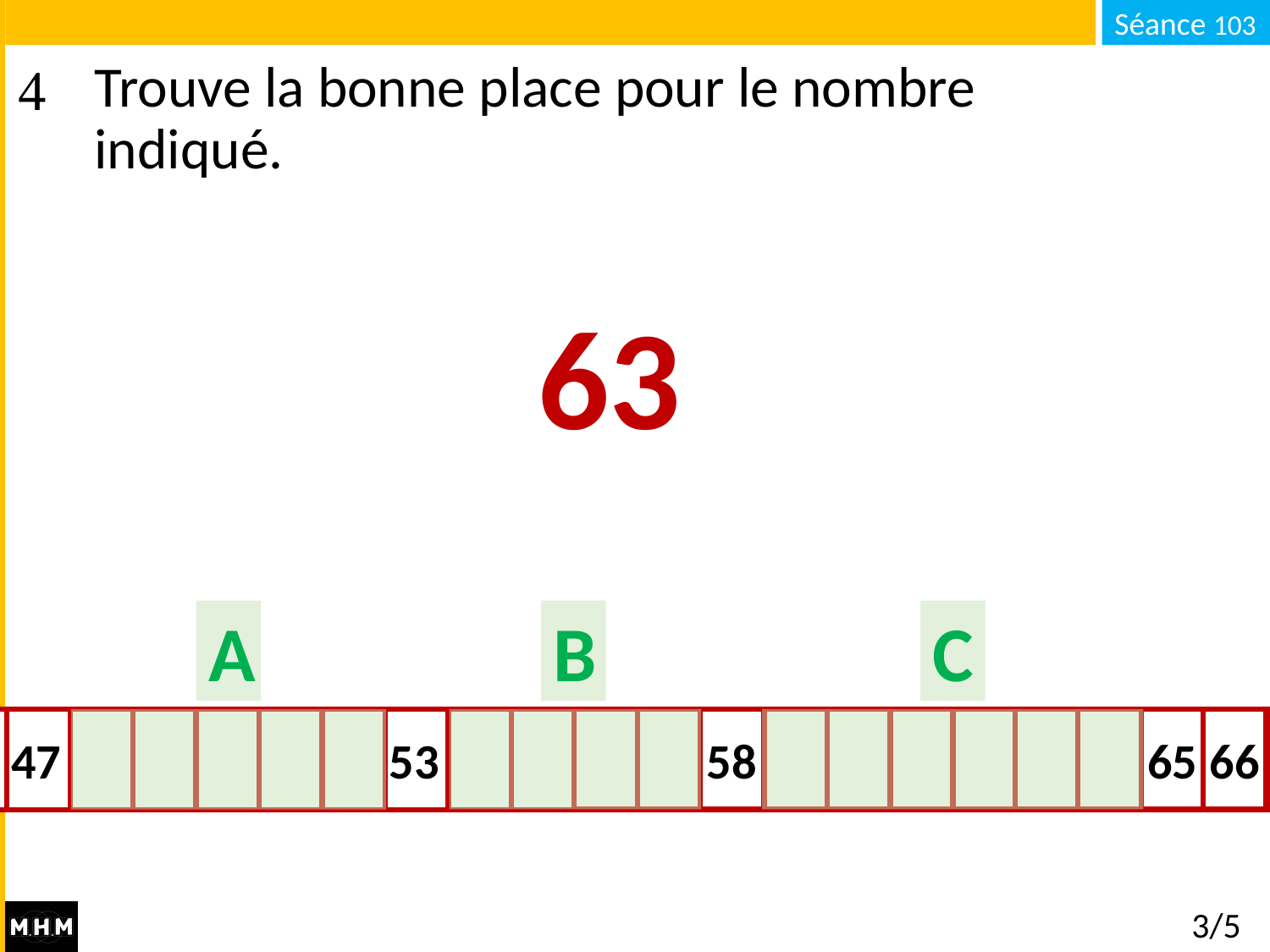

# Trouve la bonne place pour le nombre indiqué.
63
A
B
C

32
65
66
29
18
27
26
25
21
58
22
11
13
14
15
16
17
53
19
20
47
24
3/5